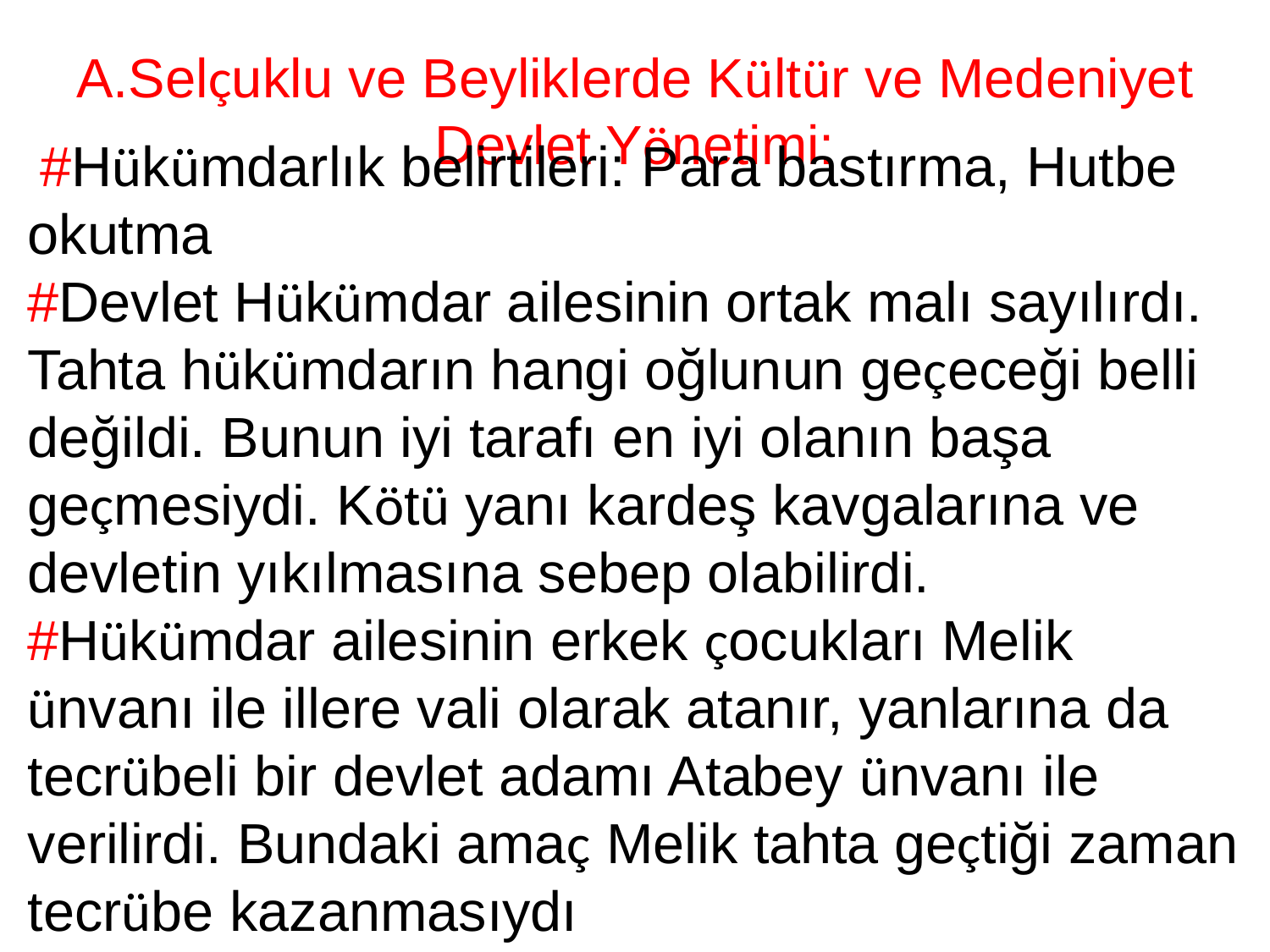

# A.Selçuklu ve Beyliklerde Kültür ve Medeniyet Devlet Yönetimi:
 #Hükümdarlık belirtileri: Para bastırma, Hutbe okutma
#Devlet Hükümdar ailesinin ortak malı sayılırdı. Tahta hükümdarın hangi oğlunun geçeceği belli değildi. Bunun iyi tarafı en iyi olanın başa geçmesiydi. Kötü yanı kardeş kavgalarına ve devletin yıkılmasına sebep olabilirdi.
#Hükümdar ailesinin erkek çocukları Melik ünvanı ile illere vali olarak atanır, yanlarına da tecrübeli bir devlet adamı Atabey ünvanı ile verilirdi. Bundaki amaç Melik tahta geçtiği zaman tecrübe kazanmasıydı